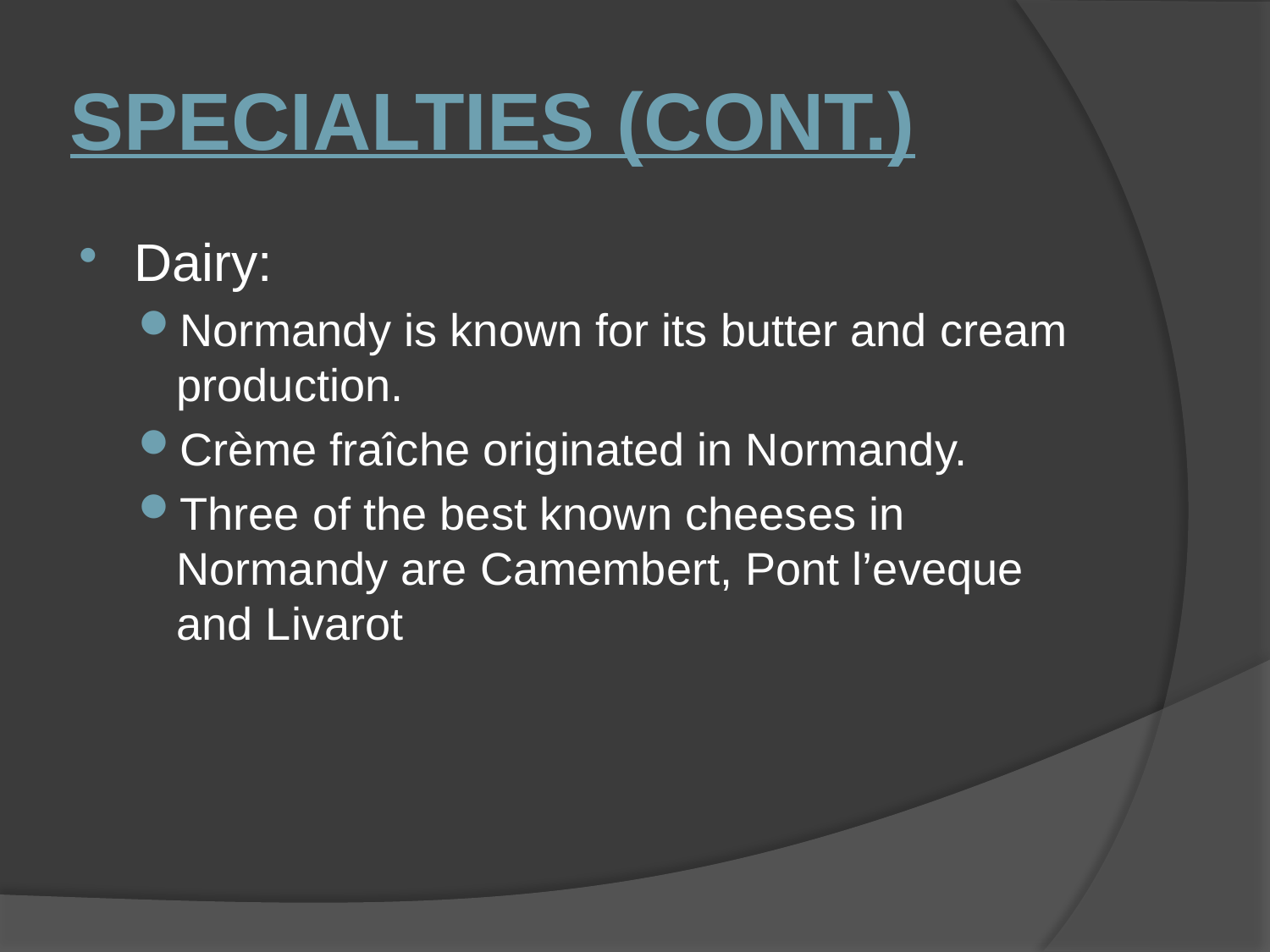

# Specialties (cont.)
Dairy:
Normandy is known for its butter and cream production.
Crème fraîche originated in Normandy.
Three of the best known cheeses in Normandy are Camembert, Pont l’eveque and Livarot